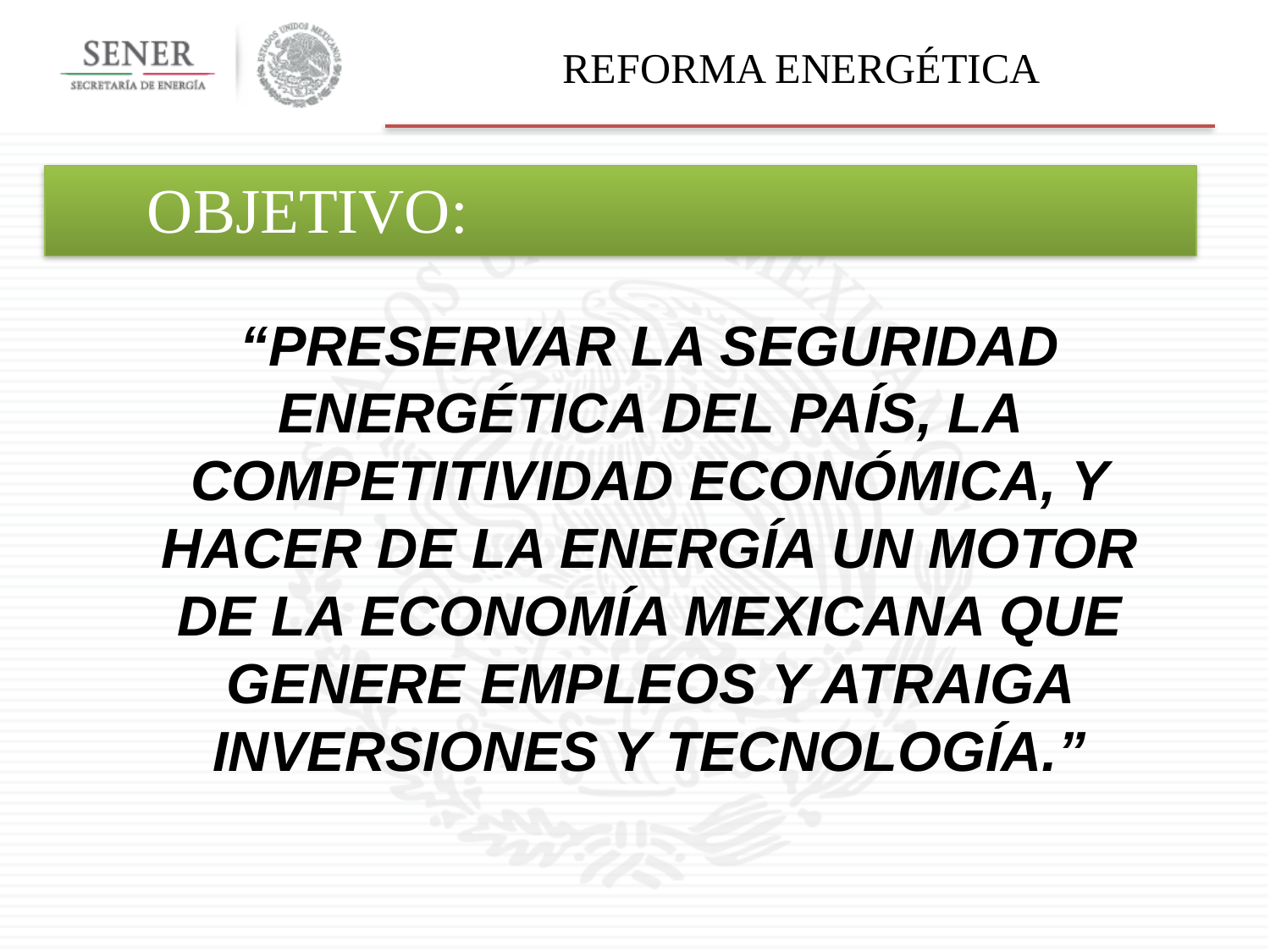

# Reforma Energética
Objetivo:

“Preservar la seguridad energética del país, la competitividad económica, y hacer de la energía un motor de la economía mexicana que genere empleos y atraiga inversiones y tecnología.”